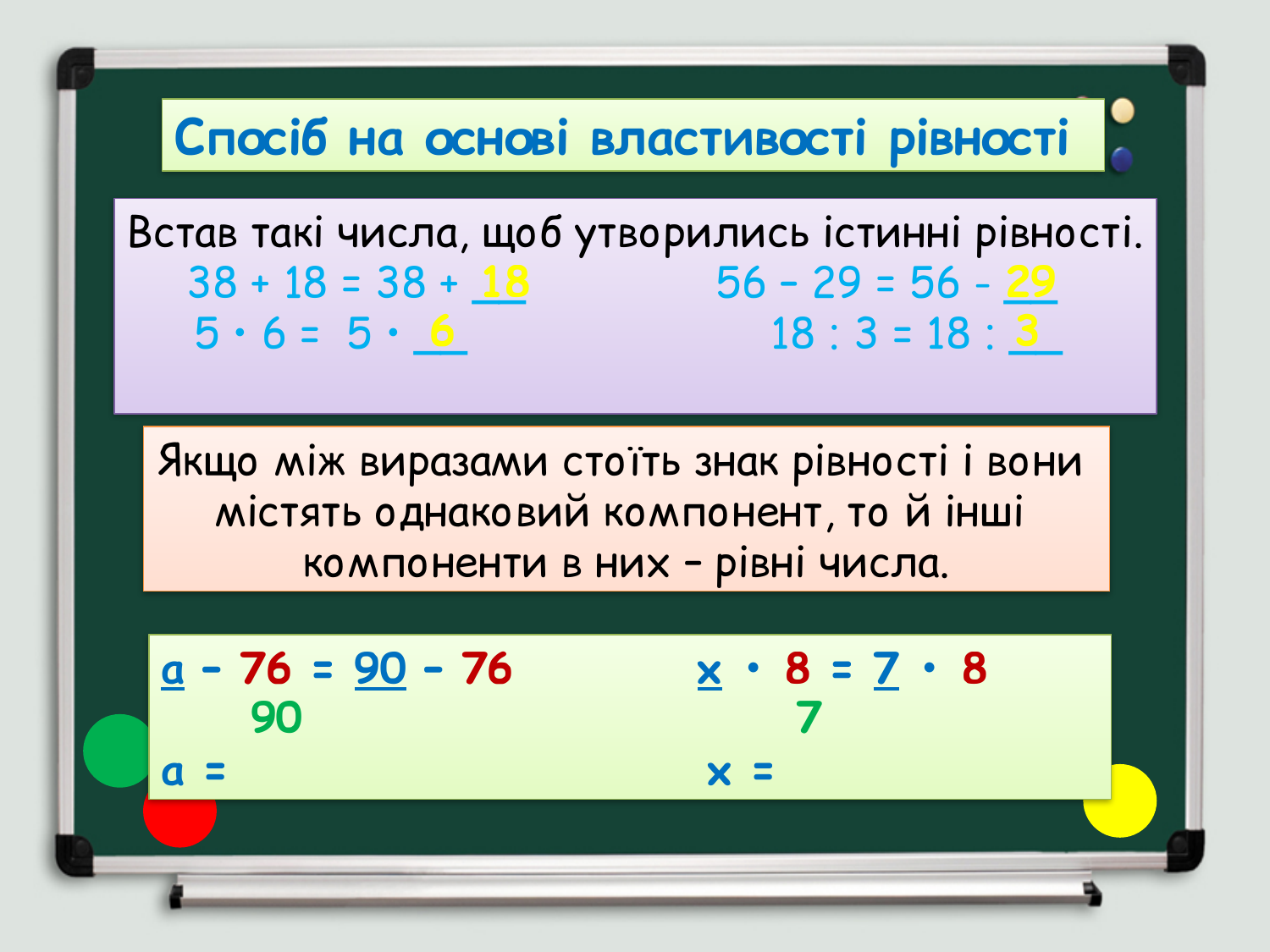

Спосіб на основі властивості рівності
Встав такі числа, щоб утворились істинні рівності.
38 + 18 = 38 + __               56 – 29 = 56 - __
5 • 6 =  5 • __                        18 : 3 = 18 : __

18
29
6
3
Якщо між виразами стоїть знак рівності і вони
містять однаковий компонент, то й інші
компоненти в них – рівні числа.
а – 76 = 90 – 76          х • 8 = 7 • 8
а =                          х =
90
7